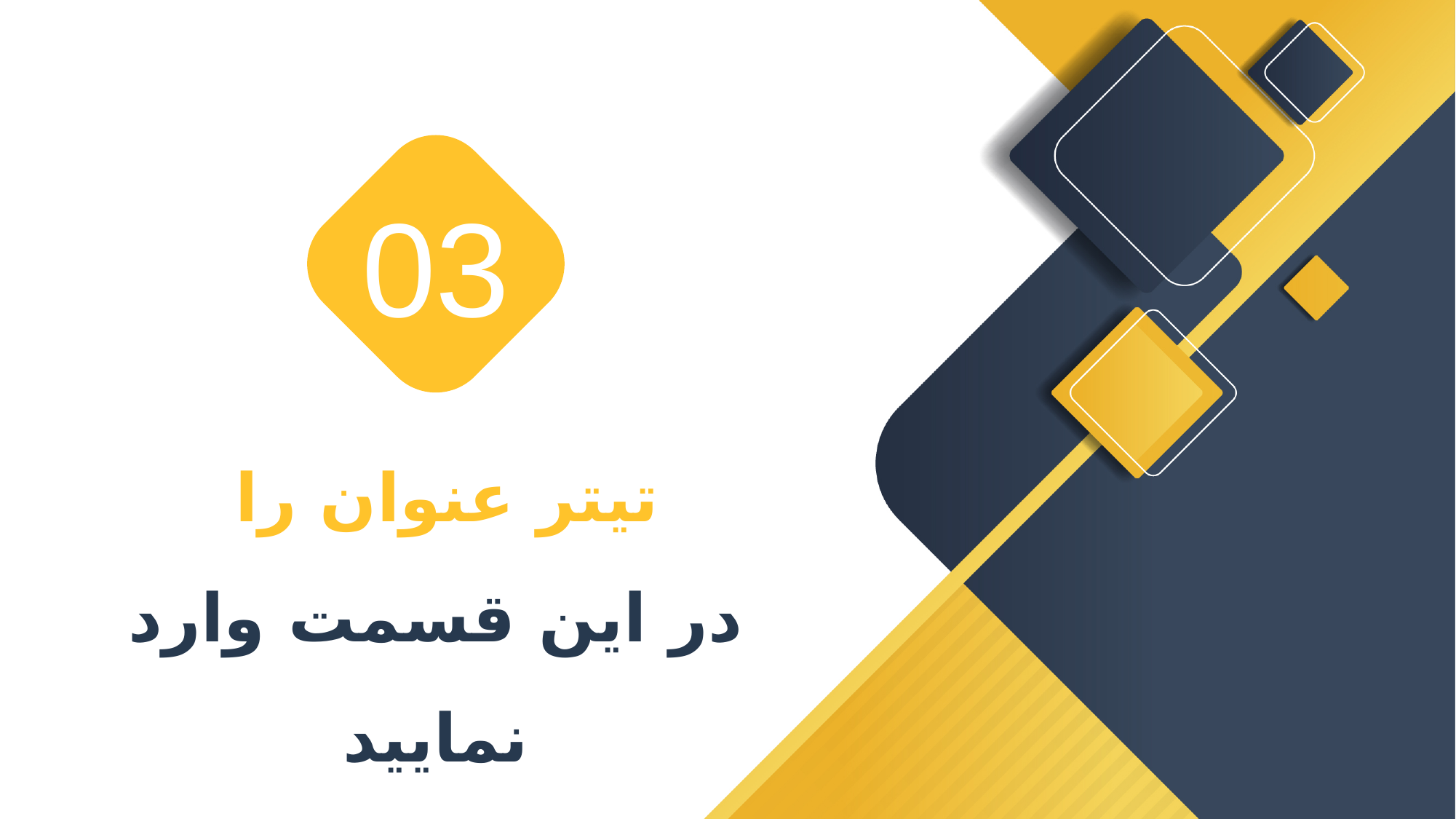

03
تیتر عنوان را
در این قسمت وارد نمایید